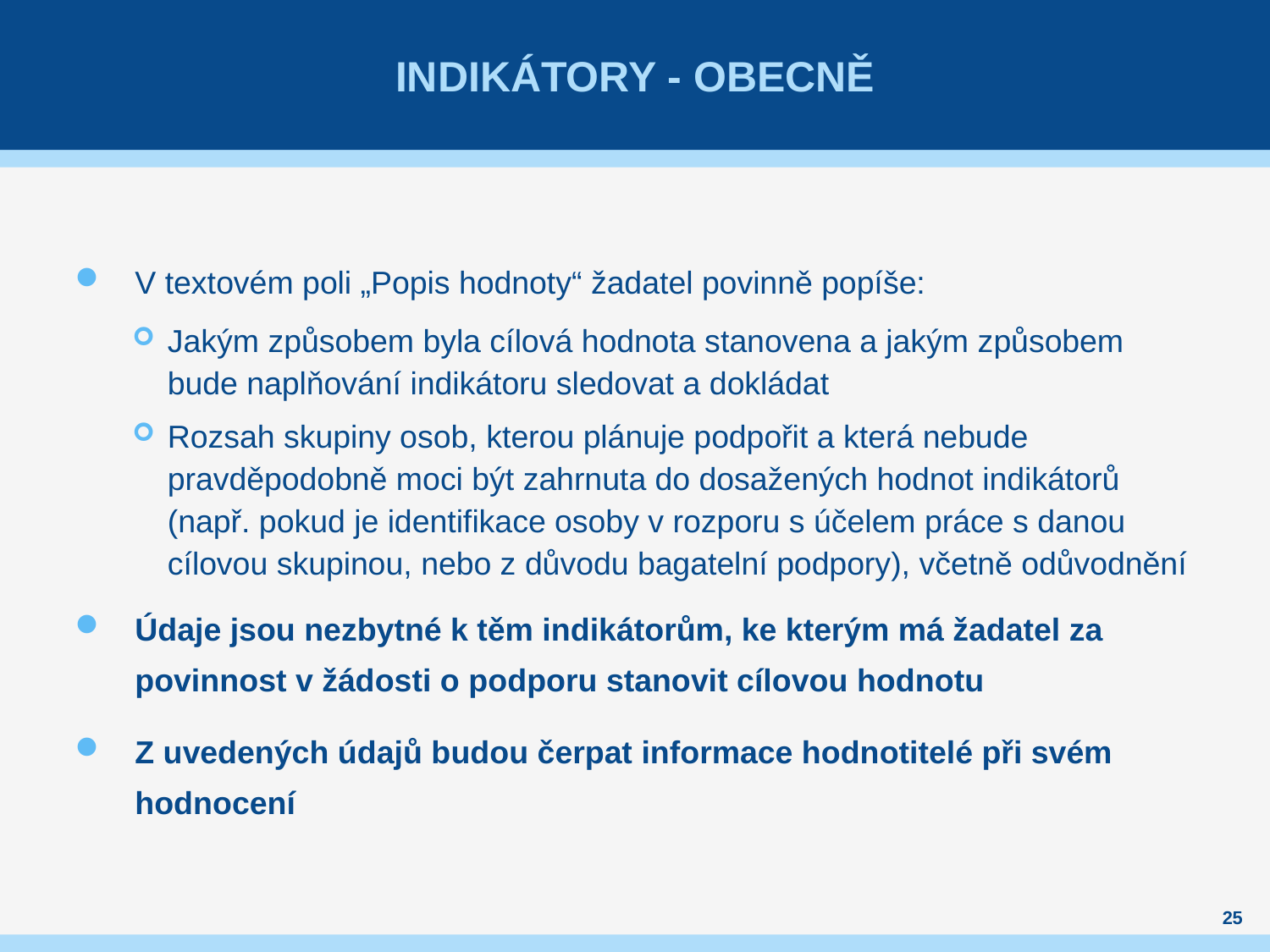

# Indikátory - obecně
V textovém poli „Popis hodnoty“ žadatel povinně popíše:
Jakým způsobem byla cílová hodnota stanovena a jakým způsobem bude naplňování indikátoru sledovat a dokládat
Rozsah skupiny osob, kterou plánuje podpořit a která nebude pravděpodobně moci být zahrnuta do dosažených hodnot indikátorů (např. pokud je identifikace osoby v rozporu s účelem práce s danou cílovou skupinou, nebo z důvodu bagatelní podpory), včetně odůvodnění
Údaje jsou nezbytné k těm indikátorům, ke kterým má žadatel za povinnost v žádosti o podporu stanovit cílovou hodnotu
Z uvedených údajů budou čerpat informace hodnotitelé při svém hodnocení

25